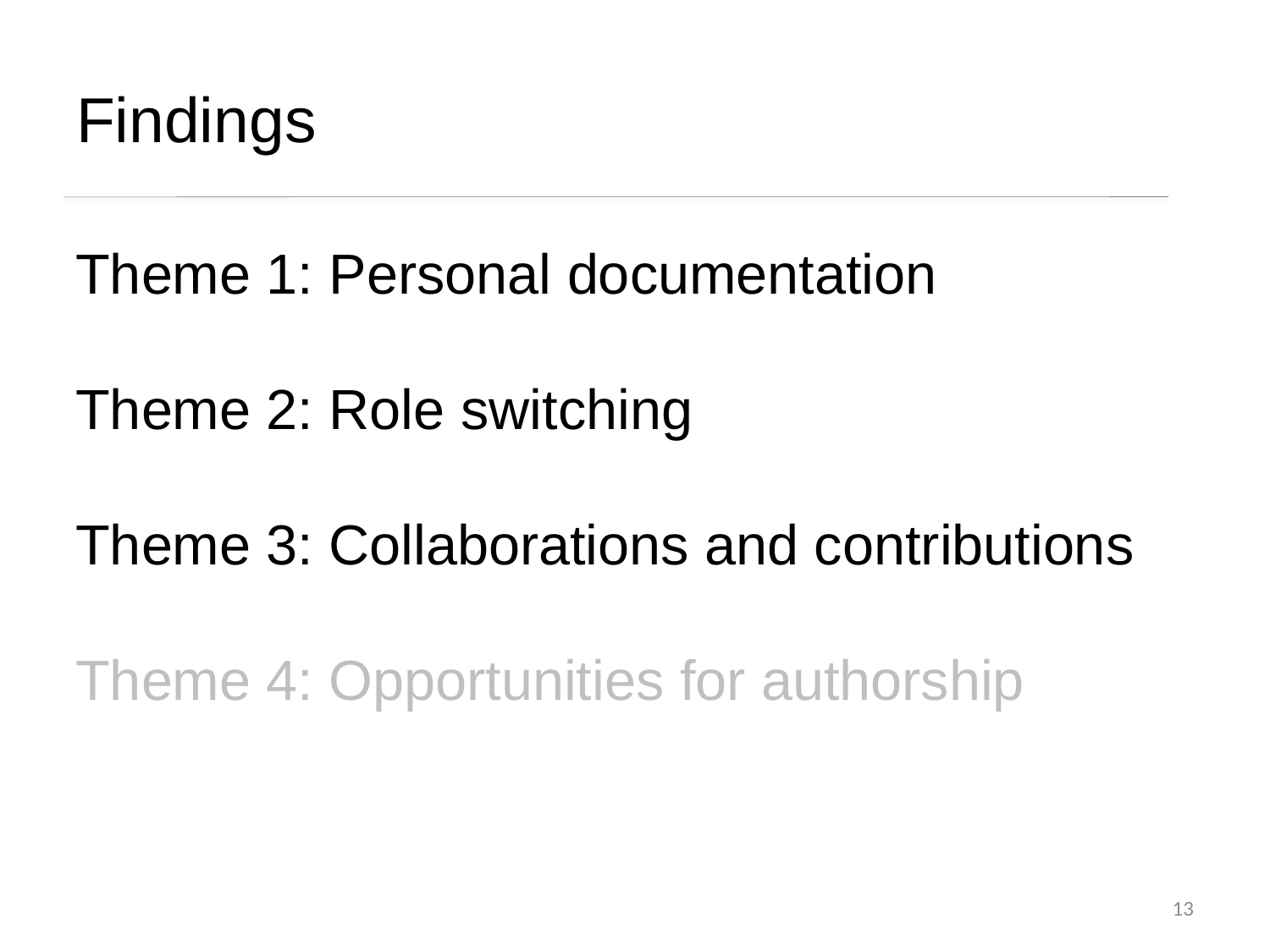

# Findings
Theme 1: Personal documentation

Theme 2: Role switching

Theme 3: Collaborations and contributions

Theme 4: Opportunities for authorship
13